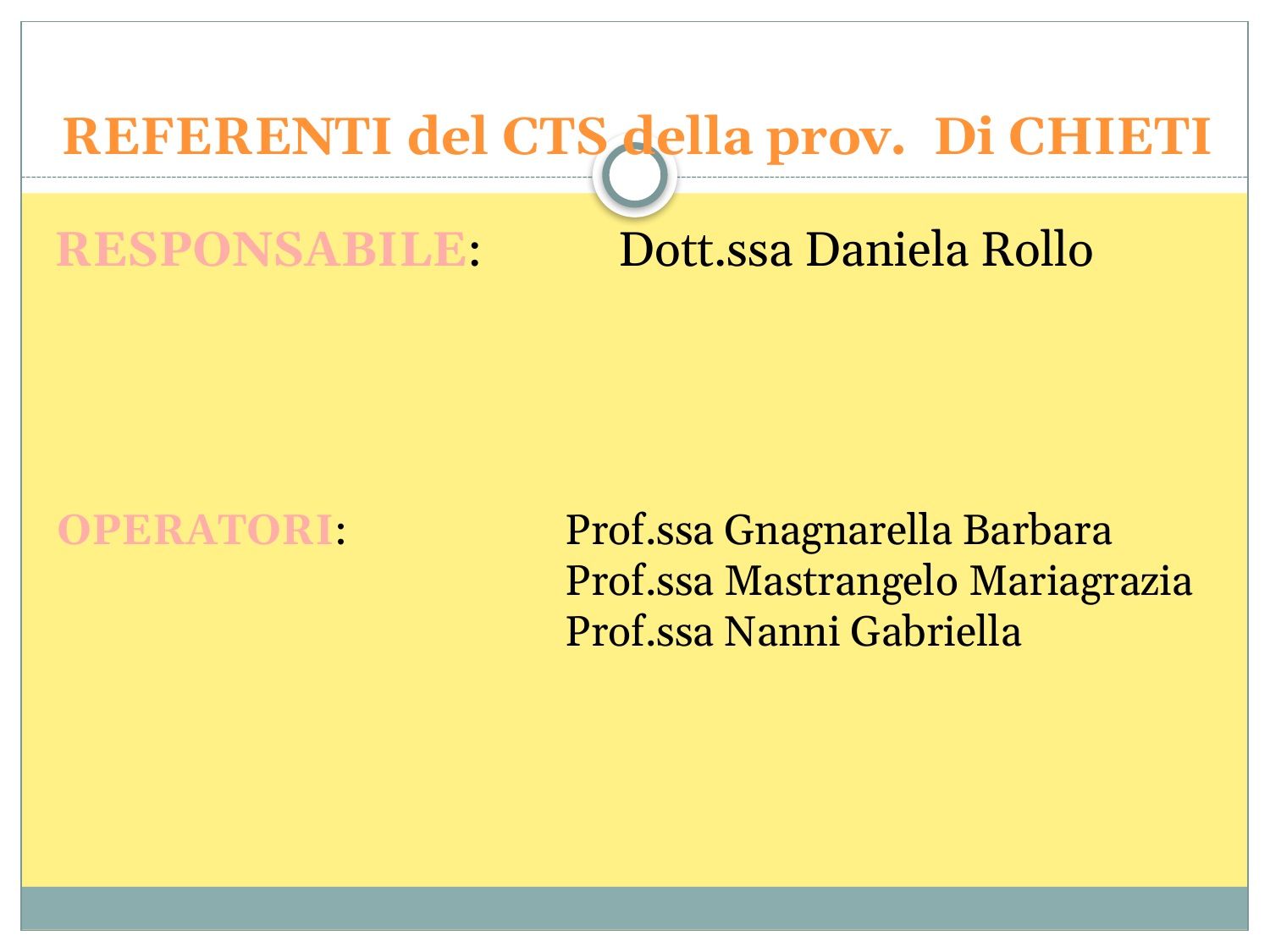

# REFERENTI del CTS della prov.  Di CHIETI
RESPONSABILE:       	Dott.ssa Daniela Rollo

OPERATORI:         	Prof.ssa Gnagnarella Barbara
                          		Prof.ssa Mastrangelo Mariagrazia
                          		Prof.ssa Nanni Gabriella